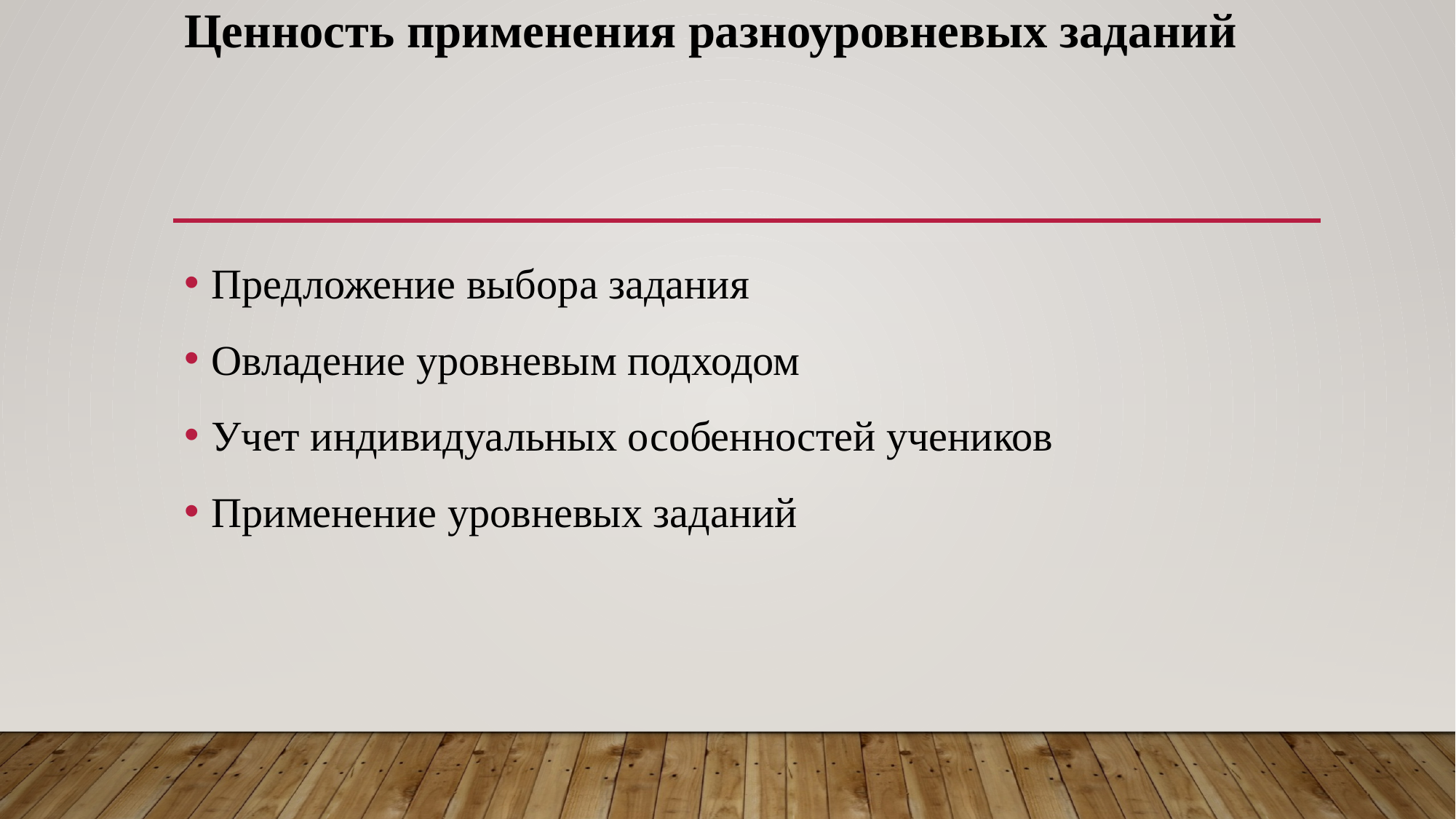

# Ценность применения разноуровневых заданий
Предложение выбора задания
Овладение уровневым подходом
Учет индивидуальных особенностей учеников
Применение уровневых заданий